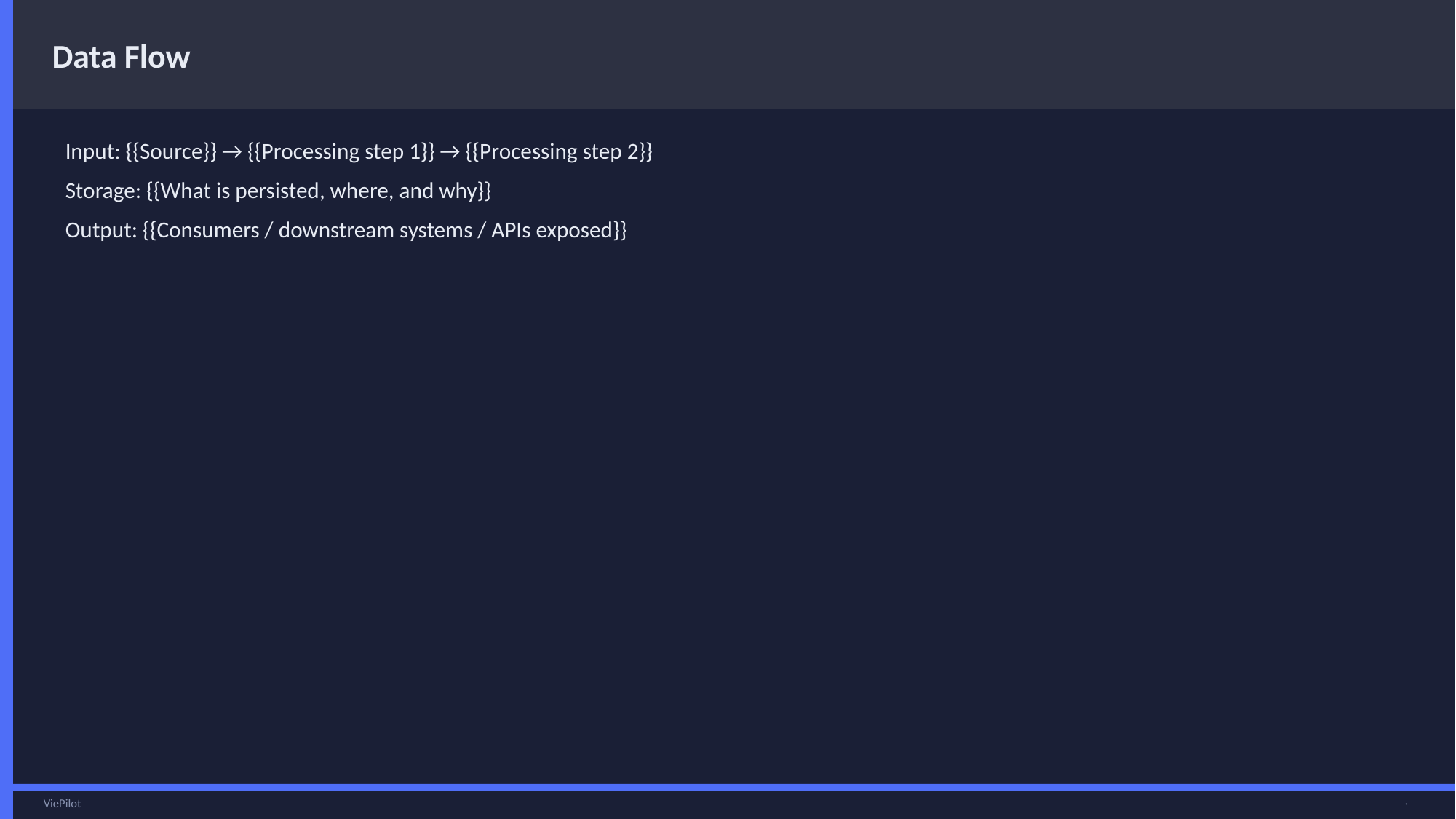

Data Flow
Input: {{Source}} → {{Processing step 1}} → {{Processing step 2}}
Storage: {{What is persisted, where, and why}}
Output: {{Consumers / downstream systems / APIs exposed}}